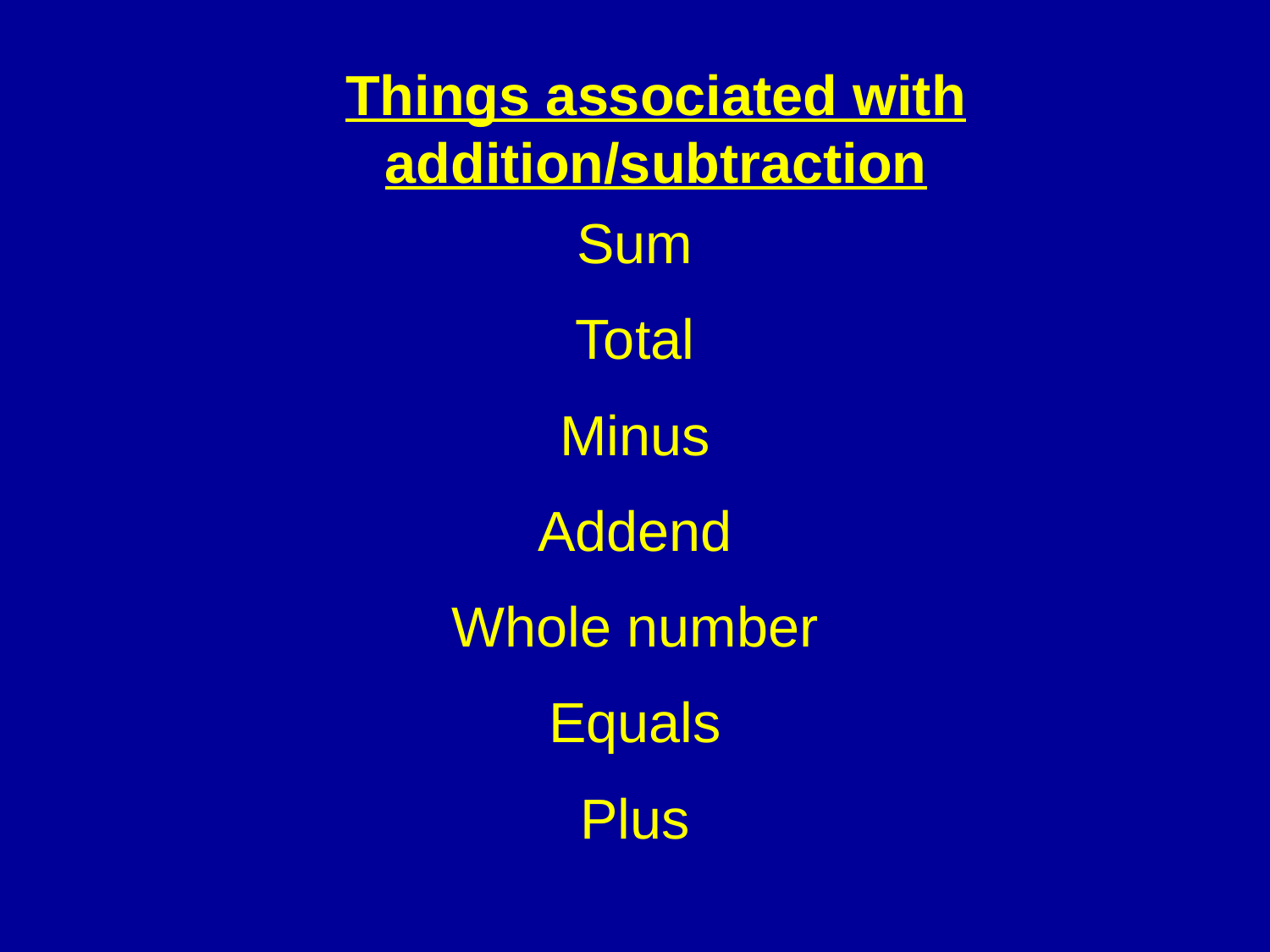

Things associated with addition/subtraction
Sum
Total
Minus
Addend
Whole number
Equals
Plus